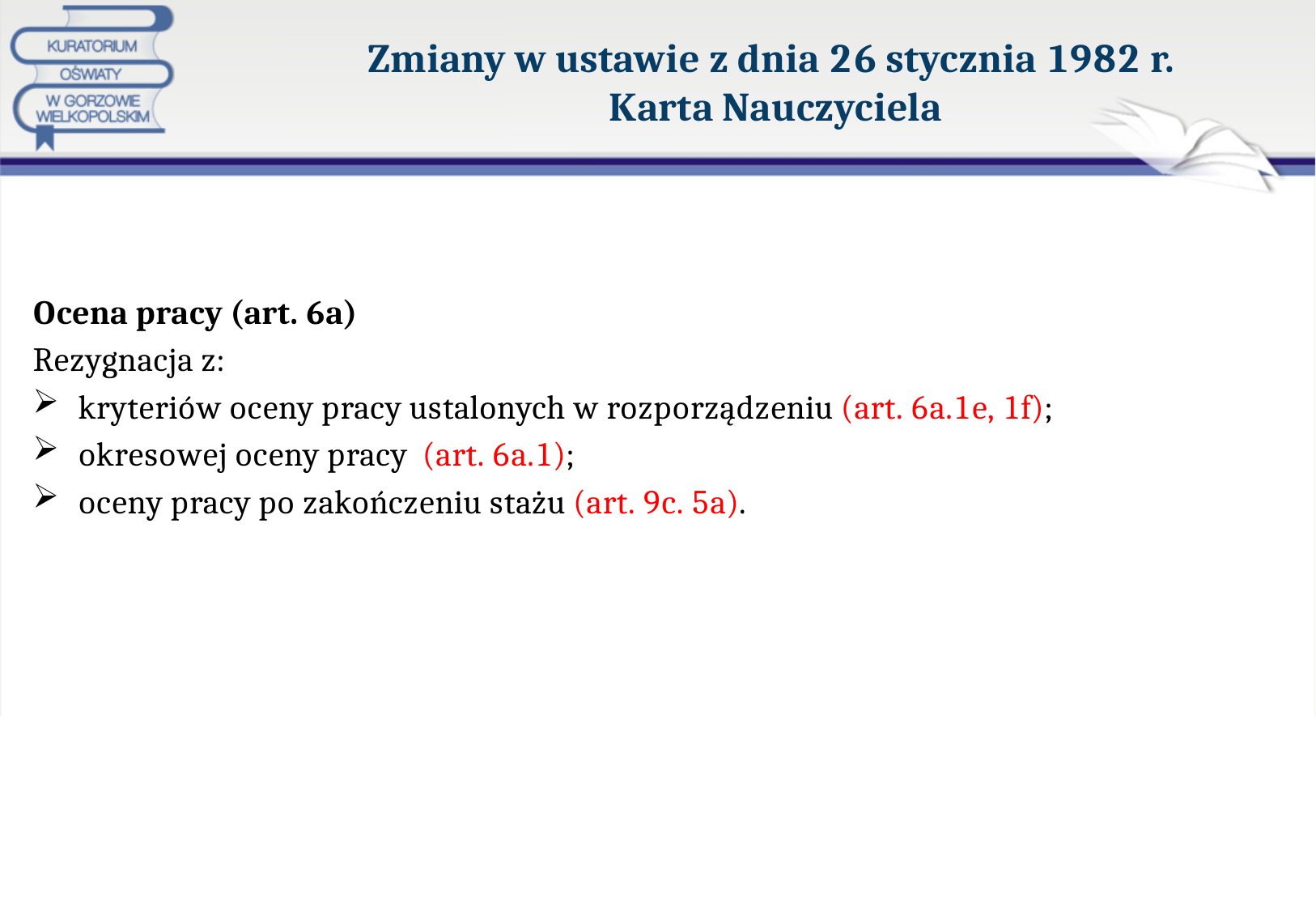

# Zmiany w ustawie z dnia 26 stycznia 1982 r. Karta Nauczyciela

Ocena pracy (art. 6a)
Rezygnacja z:
kryteriów oceny pracy ustalonych w rozporządzeniu (art. 6a.1e, 1f);
okresowej oceny pracy  (art. 6a.1);
oceny pracy po zakończeniu stażu (art. 9c. 5a).